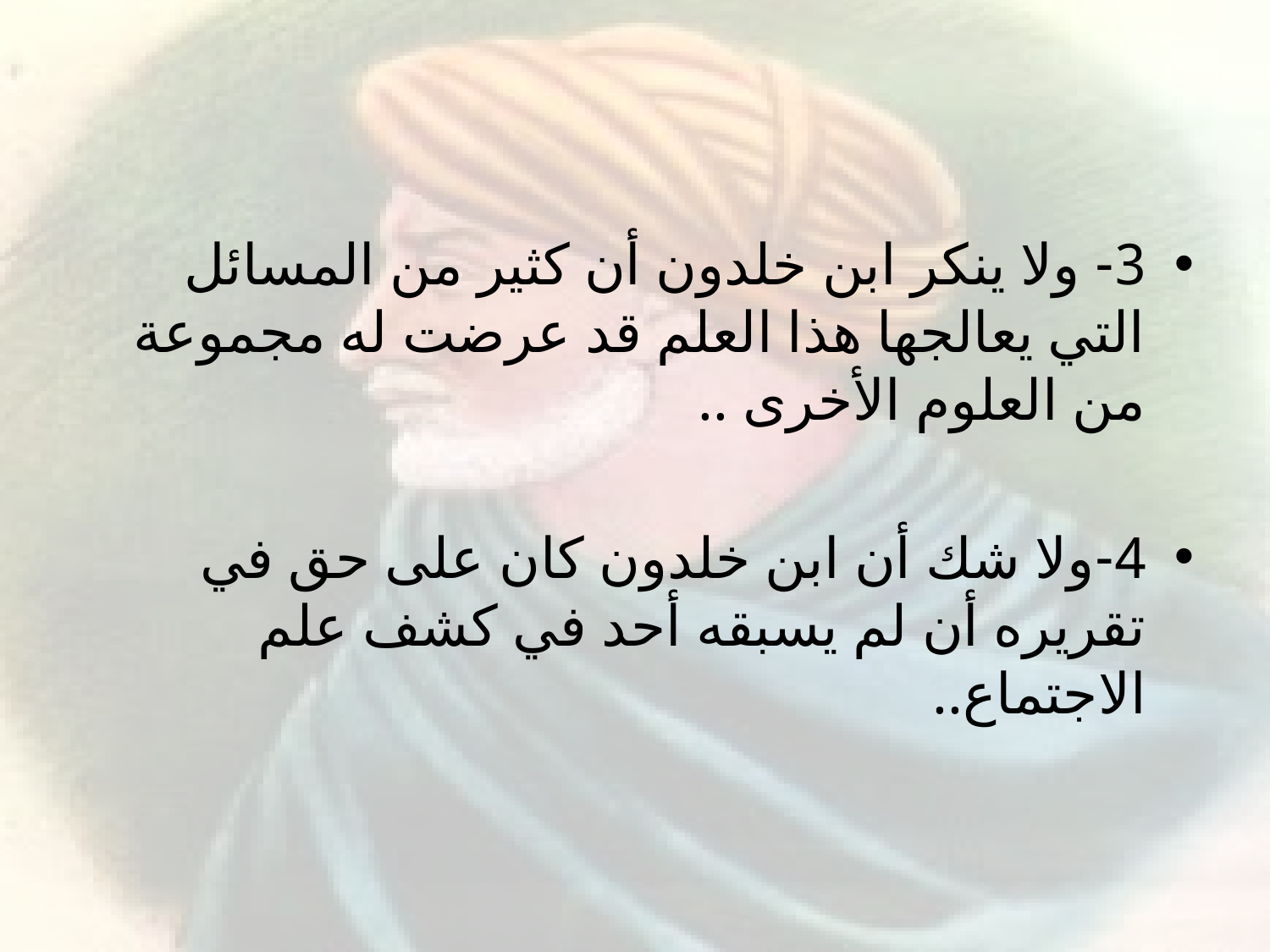

#
3- ولا ينكر ابن خلدون أن كثير من المسائل التي يعالجها هذا العلم قد عرضت له مجموعة من العلوم الأخرى ..

4-ولا شك أن ابن خلدون كان على حق في تقريره أن لم يسبقه أحد في كشف علم الاجتماع..